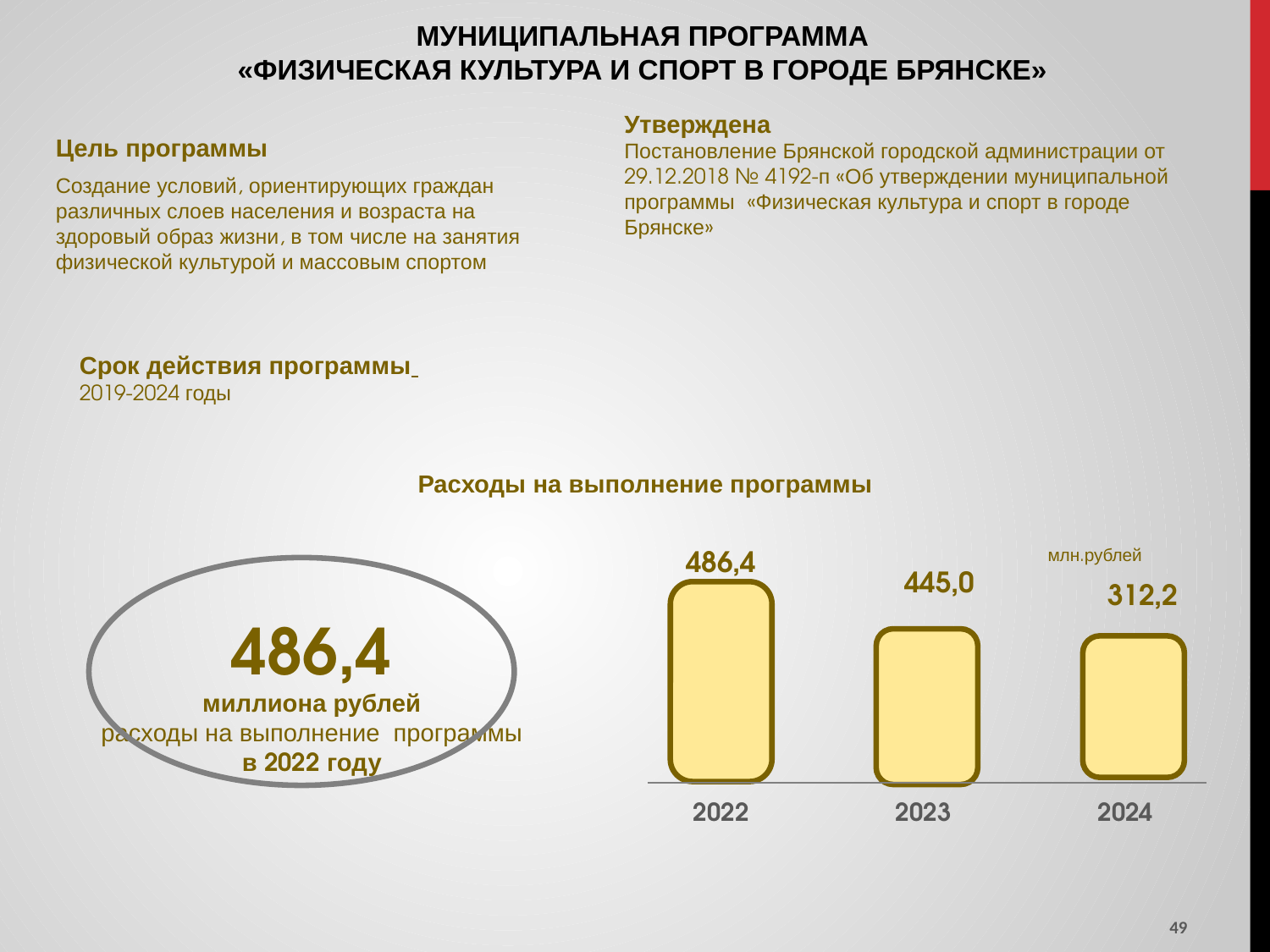

МУНИЦИПАЛЬНАЯ ПРОГРАММА
«ФИЗИЧЕСКАЯ КУЛЬТУРА И СПОРТ В ГОРОДЕ БРЯНСКЕ»
Утверждена
Постановление Брянской городской администрации от 29.12.2018 № 4192-п «Об утверждении муниципальной программы  «Физическая культура и спорт в городе Брянске»
Цель программы

Создание условий, ориентирующих граждан различных слоев населения и возраста на здоровый образ жизни, в том числе на занятия физической культурой и массовым спортом
Срок действия программы
2019-2024 годы
Расходы на выполнение программы
млн.рублей
486,4

2022
445,0

2023
312,2

2024

486,4
миллиона рублей
расходы на выполнение  программы
в 2022 году

49